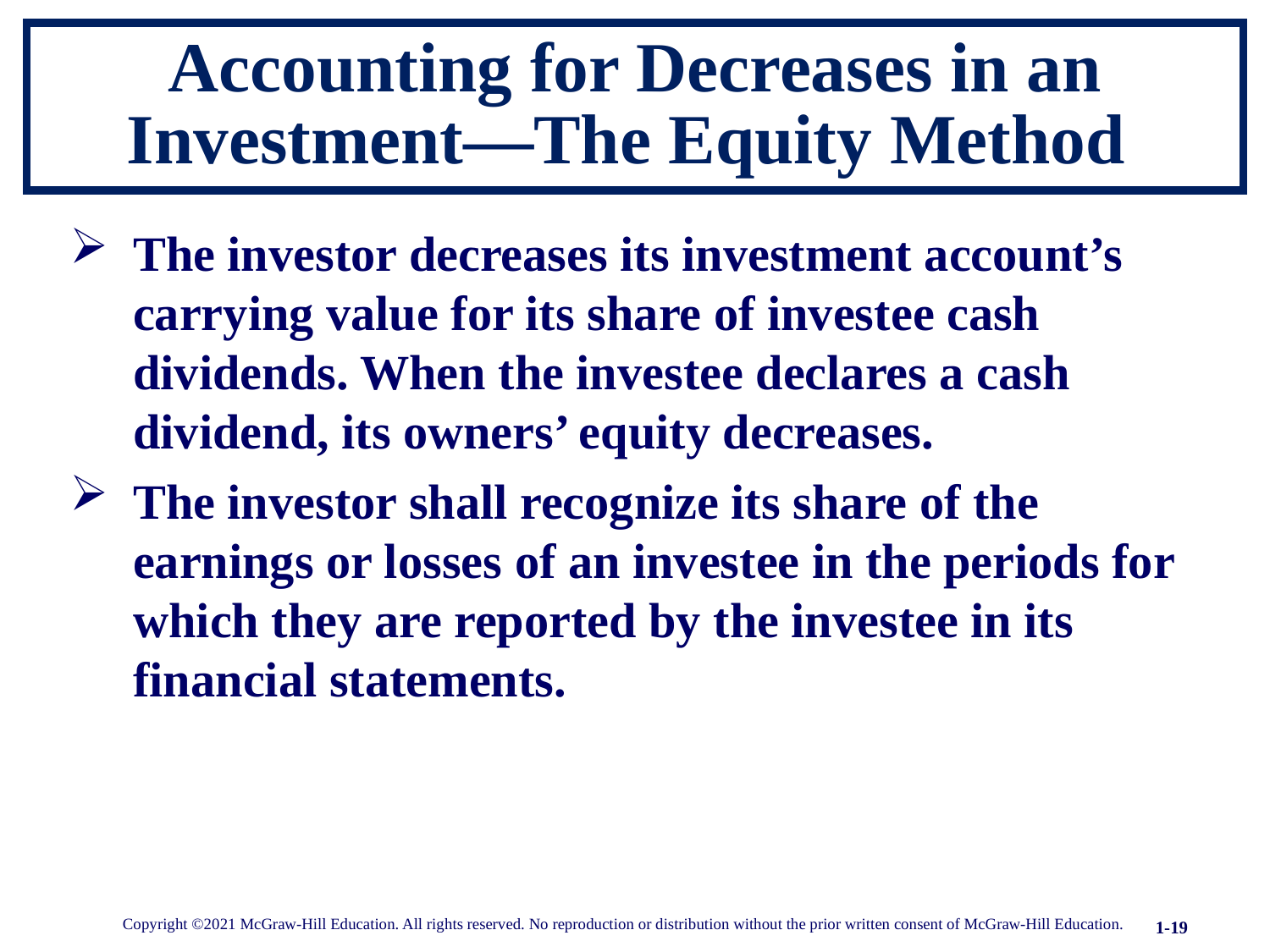

# Accounting for Decreases in an Investment—The Equity Method
The investor decreases its investment account’s carrying value for its share of investee cash dividends. When the investee declares a cash dividend, its owners’ equity decreases.
The investor shall recognize its share of the earnings or losses of an investee in the periods for which they are reported by the investee in its financial statements.
Copyright ©2021 McGraw-Hill Education. All rights reserved. No reproduction or distribution without the prior written consent of McGraw-Hill Education.
1-19